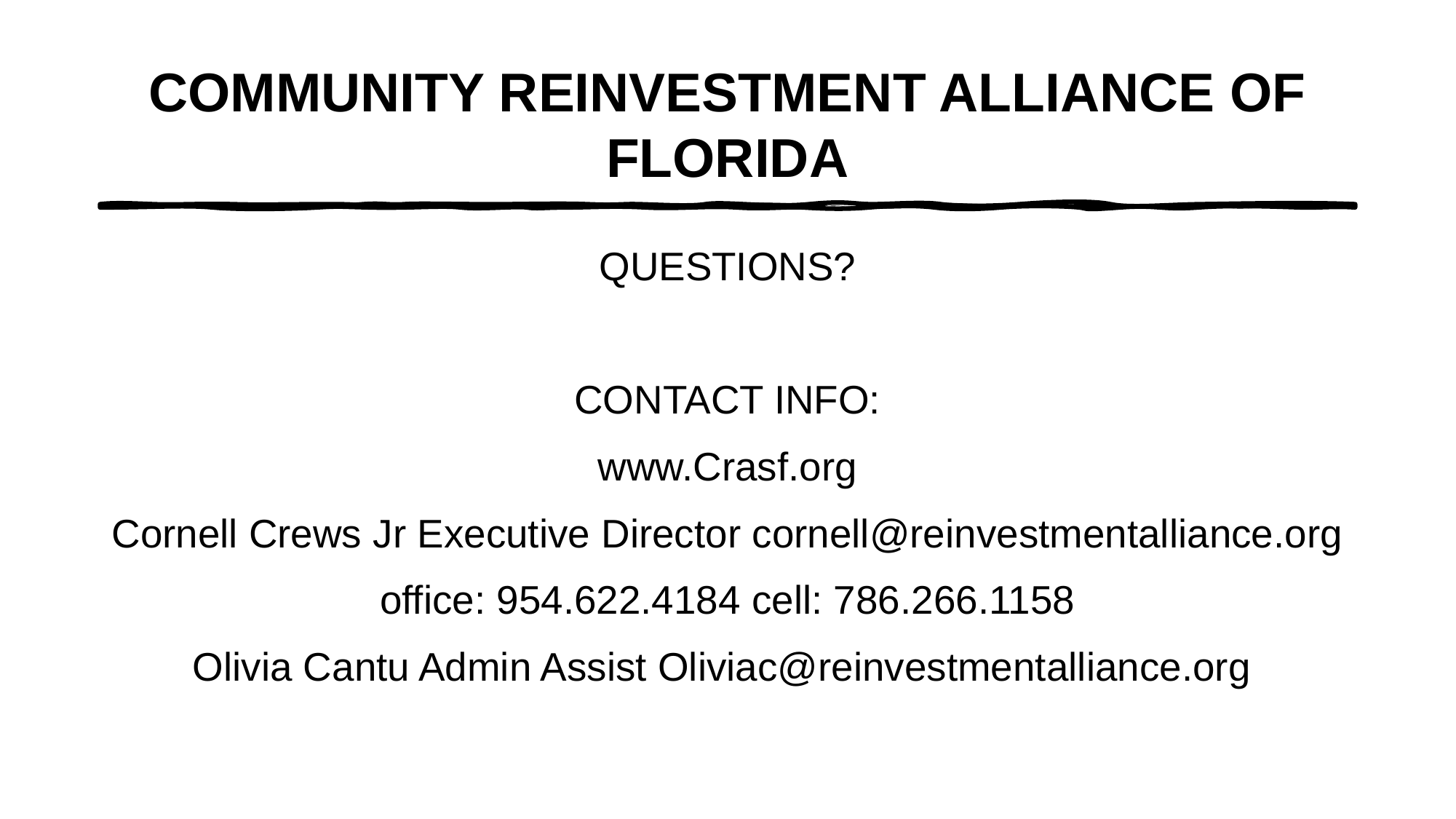

# COMMUNITY REINVESTMENT ALLIANCE OF FLORIDA
QUESTIONS?

CONTACT INFO:
www.Crasf.org
Cornell Crews Jr Executive Director cornell@reinvestmentalliance.org
office: 954.622.4184 cell: 786.266.1158
Olivia Cantu Admin Assist Oliviac@reinvestmentalliance.org